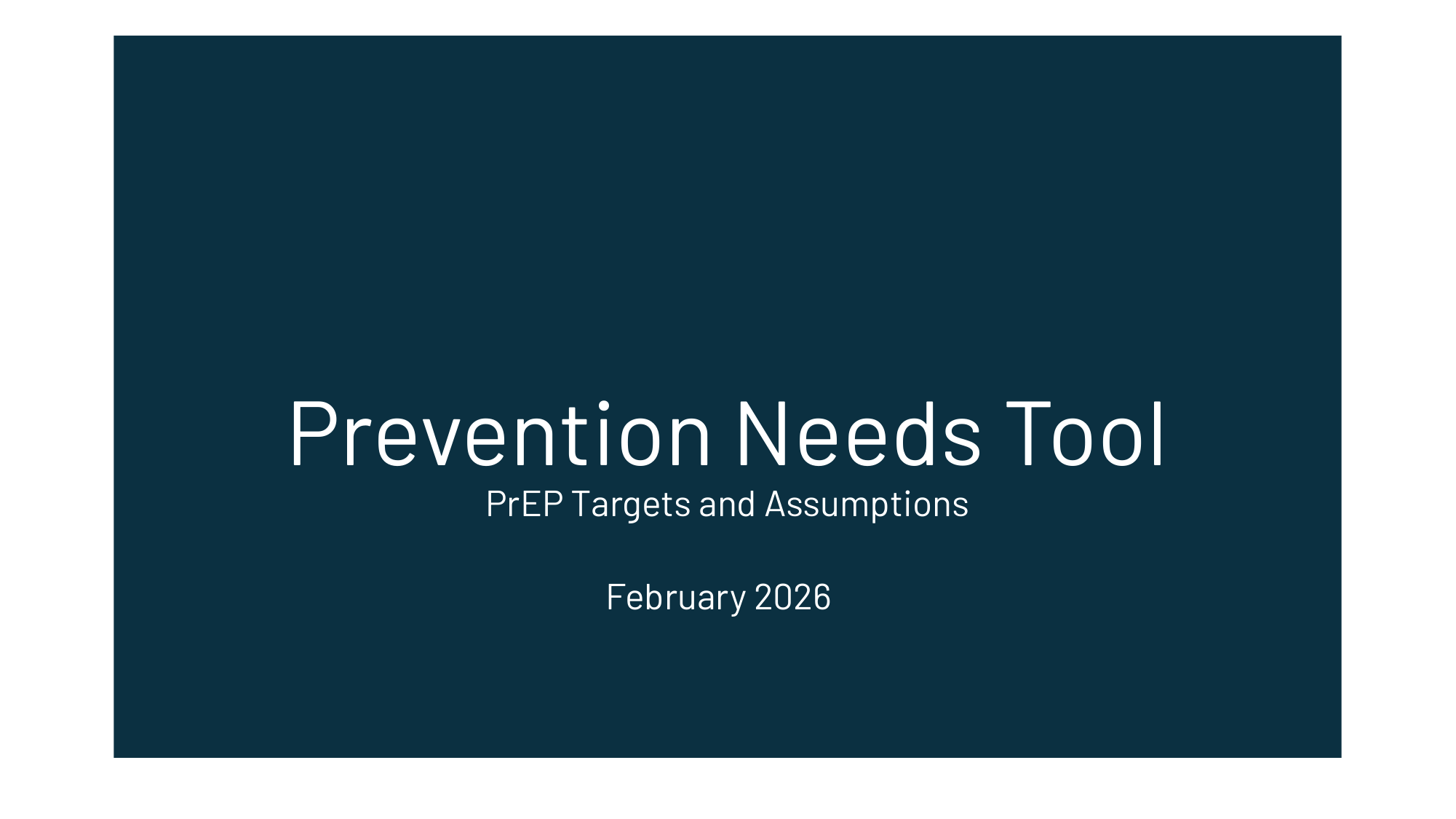

# Prevention Needs Tool PrEP Targets and Assumptions
February 2026